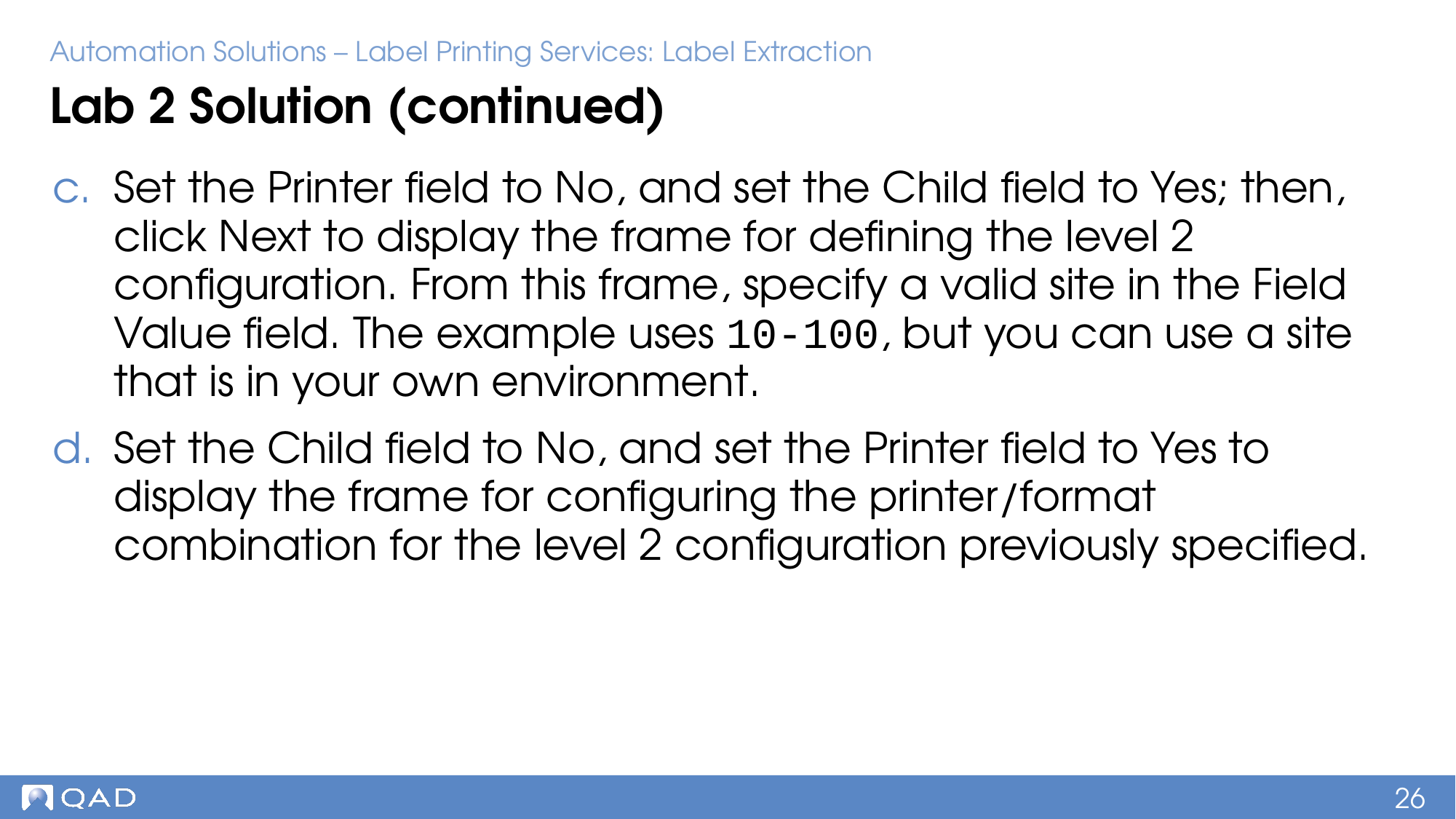

Automation Solutions – Label Printing Services: Label Extraction
# Lab 2 Solution (continued)
Set the Printer field to No, and set the Child field to Yes; then,  click Next to display the frame for defining the level 2 configuration. From this frame, specify a valid site in the Field Value field. The example uses 10-100, but you can use a site that is in your own environment.
Set the Child field to No, and set the Printer field to Yes to display the frame for configuring the printer/format combination for the level 2 configuration previously specified.
26